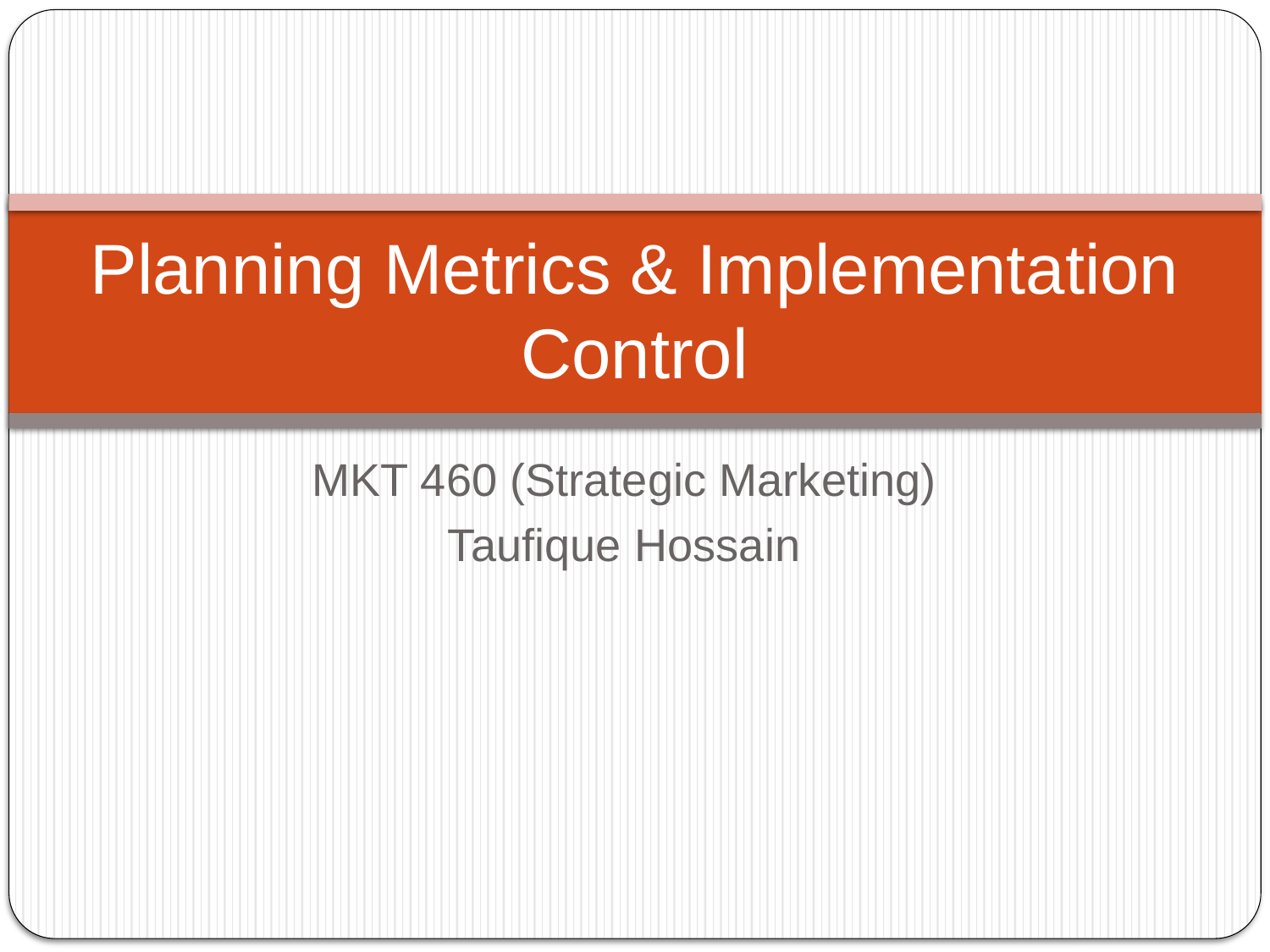

# Planning Metrics & Implementation Control
MKT 460 (Strategic Marketing)
Taufique Hossain